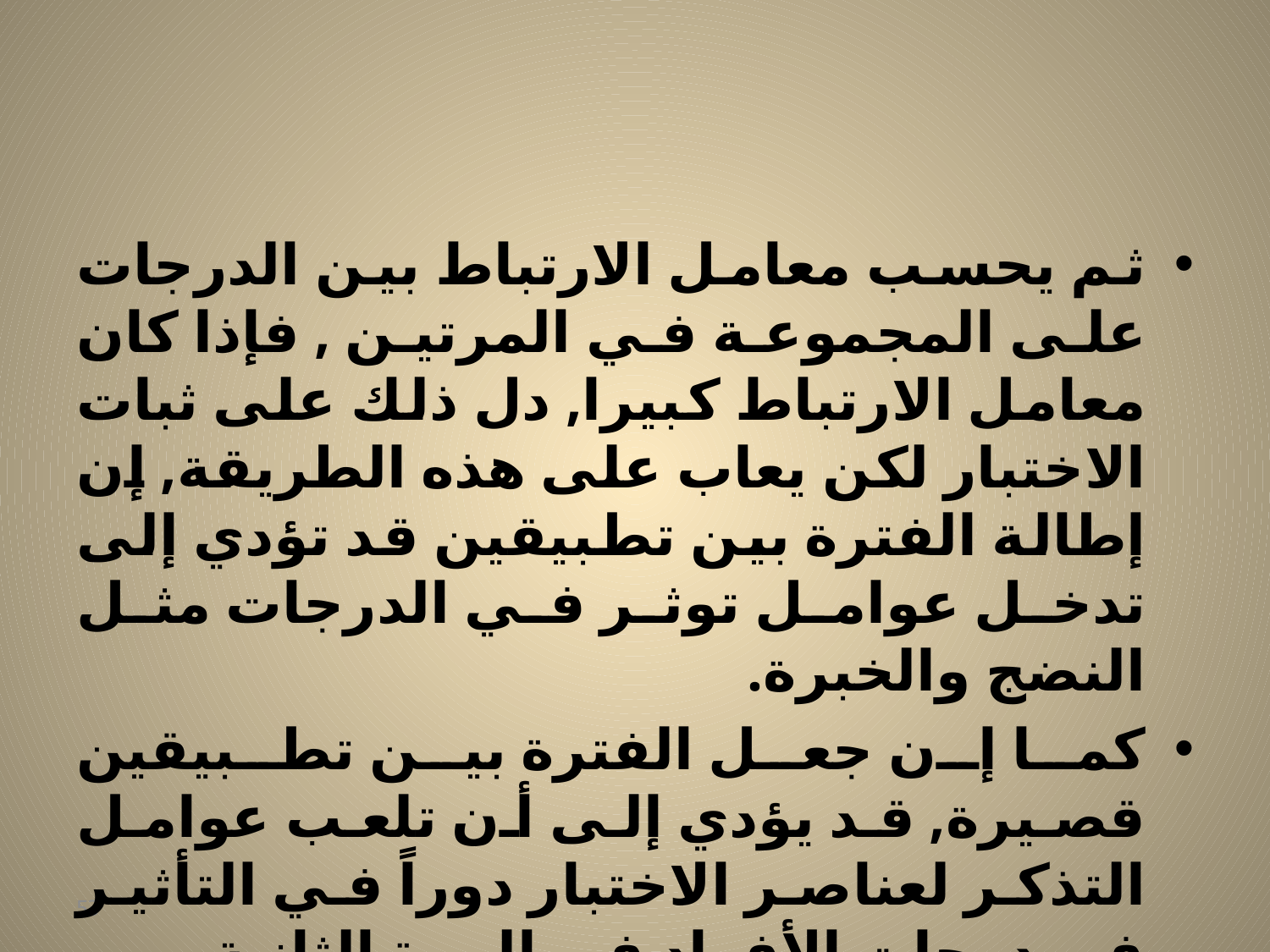

#
ثم يحسب معامل الارتباط بين الدرجات على المجموعة في المرتين , فإذا كان معامل الارتباط كبيرا, دل ذلك على ثبات الاختبار لكن يعاب على هذه الطريقة, إن إطالة الفترة بين تطبيقين قد تؤدي إلى تدخل عوامل توثر في الدرجات مثل النضج والخبرة.
كما إن جعل الفترة بين تطبيقين قصيرة, قد يؤدي إلى أن تلعب عوامل التذكر لعناصر الاختبار دوراً في التأثير في درجات الأفراد في المرة الثانية.

53